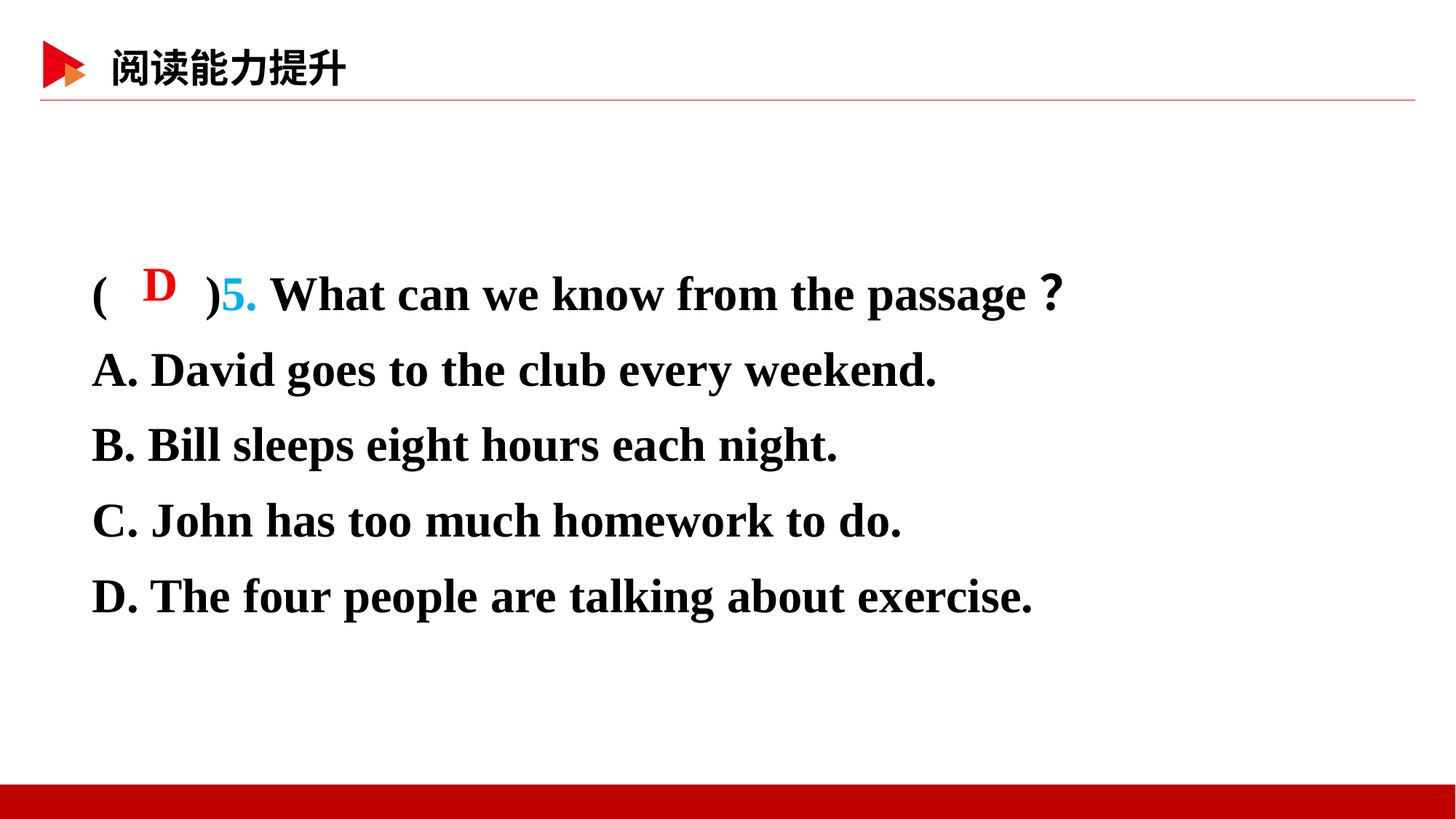

(        )5. What can we know from the passage？
A. David goes to the club every weekend.
B. Bill sleeps eight hours each night.
C. John has too much homework to do.
D. The four people are talking about exercise.
   D